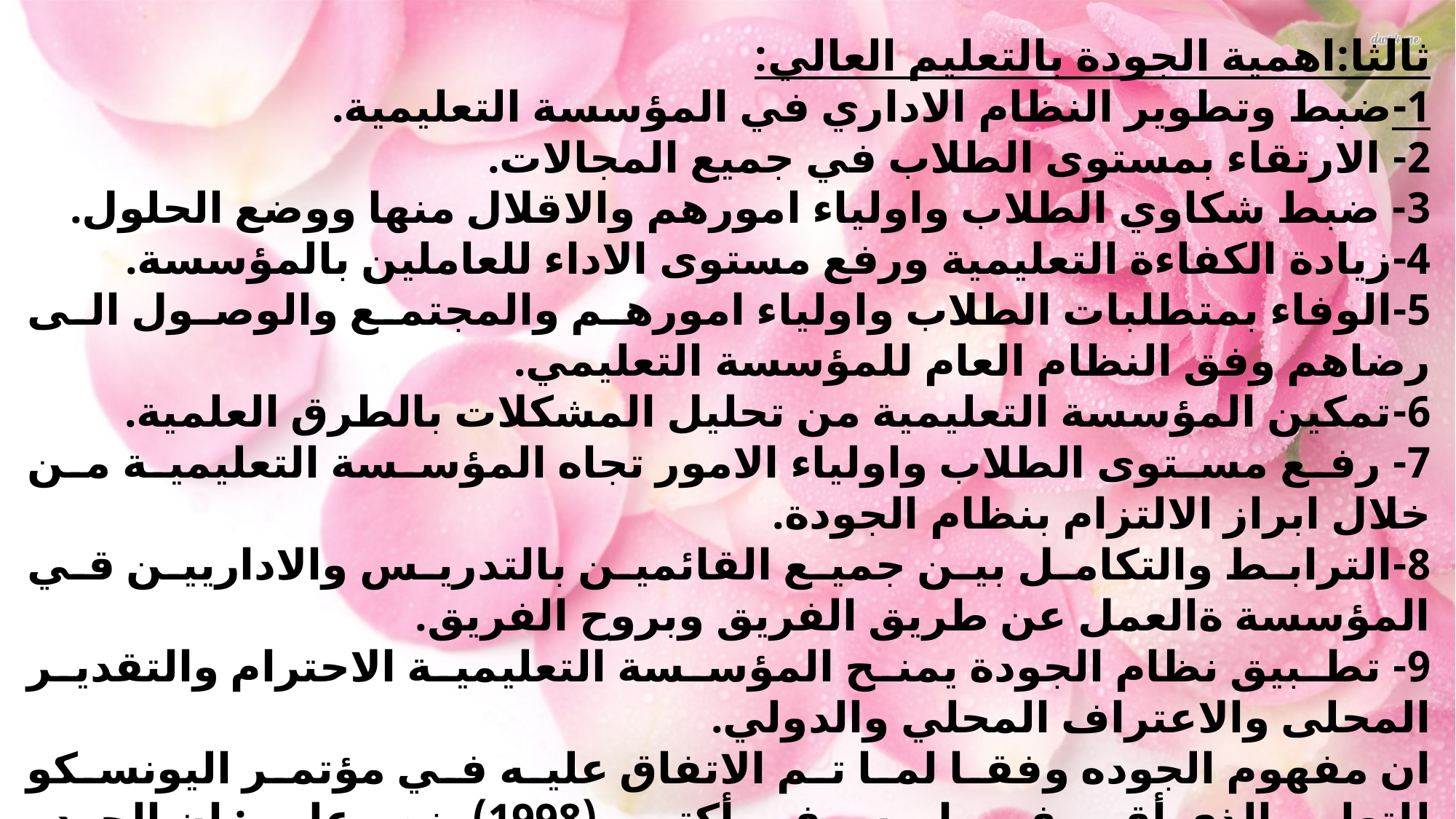

ثالثا:اهمية الجودة بالتعليم العالي:
1-ضبط وتطوير النظام الاداري في المؤسسة التعليمية.
2- الارتقاء بمستوى الطلاب في جميع المجالات.
3- ضبط شكاوي الطلاب واولياء امورهم والاقلال منها ووضع الحلول.
4-زيادة الكفاءة التعليمية ورفع مستوى الاداء للعاملين بالمؤسسة.
5-الوفاء بمتطلبات الطلاب واولياء امورهم والمجتمع والوصول الى رضاهم وفق النظام العام للمؤسسة التعليمي.
6-تمكين المؤسسة التعليمية من تحليل المشكلات بالطرق العلمية.
7- رفع مستوى الطلاب واولياء الامور تجاه المؤسسة التعليمية من خلال ابراز الالتزام بنظام الجودة.
8-الترابط والتكامل بين جميع القائمين بالتدريس والاداريين قي المؤسسة ةالعمل عن طريق الفريق وبروح الفريق.
9- تطبيق نظام الجودة يمنح المؤسسة التعليمية الاحترام والتقدير المحلى والاعتراف المحلي والدولي.
ان مفهوم الجوده وفقا لما تم الاتفاق عليه في مؤتمر اليونسكو للتعليم الذي أقيم في باريس في أكتوبر (1998) ينص على : ان الجوده في التعليم العالي مفهوم متعدد الابعاد ينبغي ان يشمل وظائف التعليم وأنشطته جميعها مثل :-